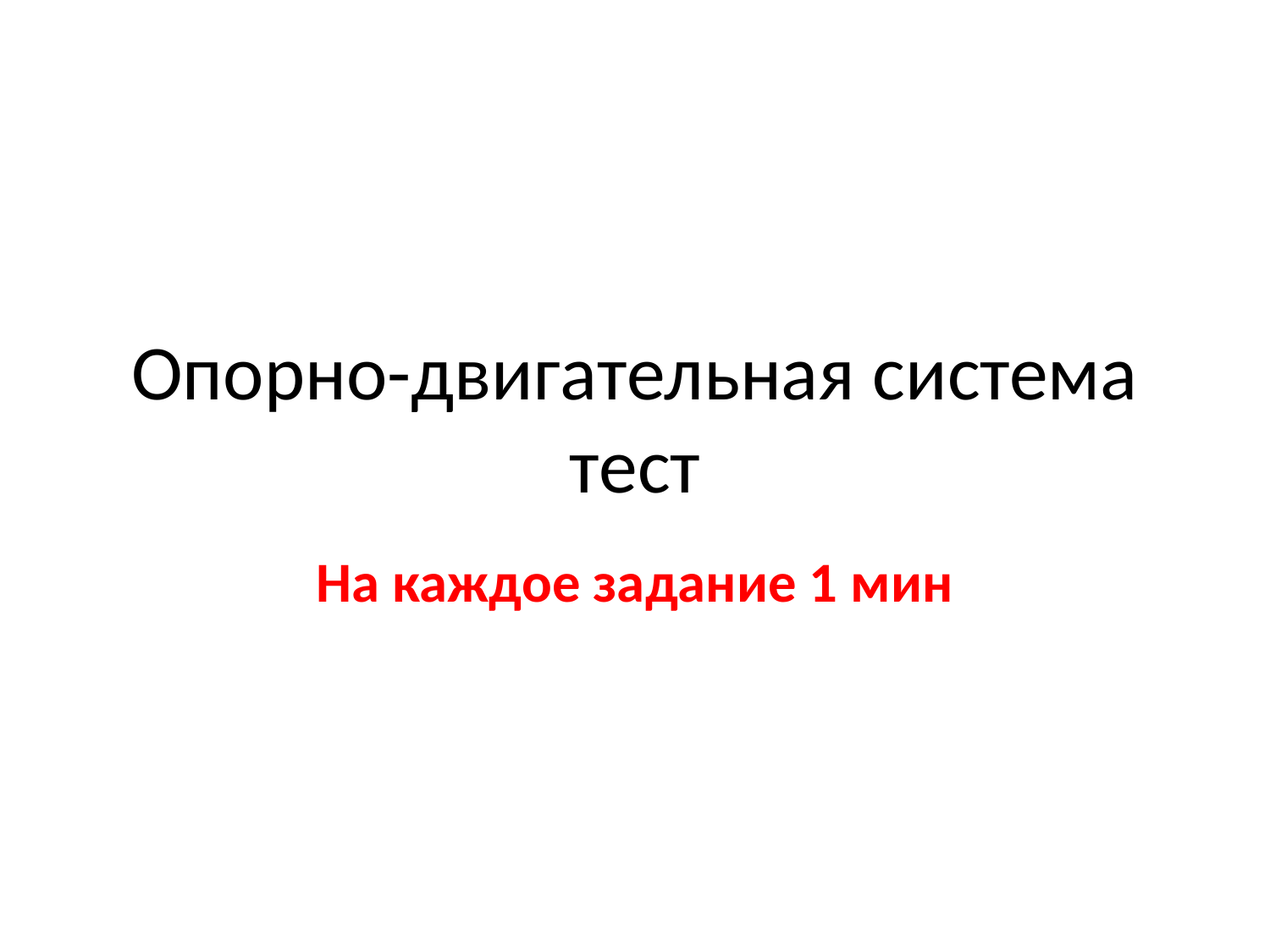

# Опорно-двигательная система тест
На каждое задание 1 мин